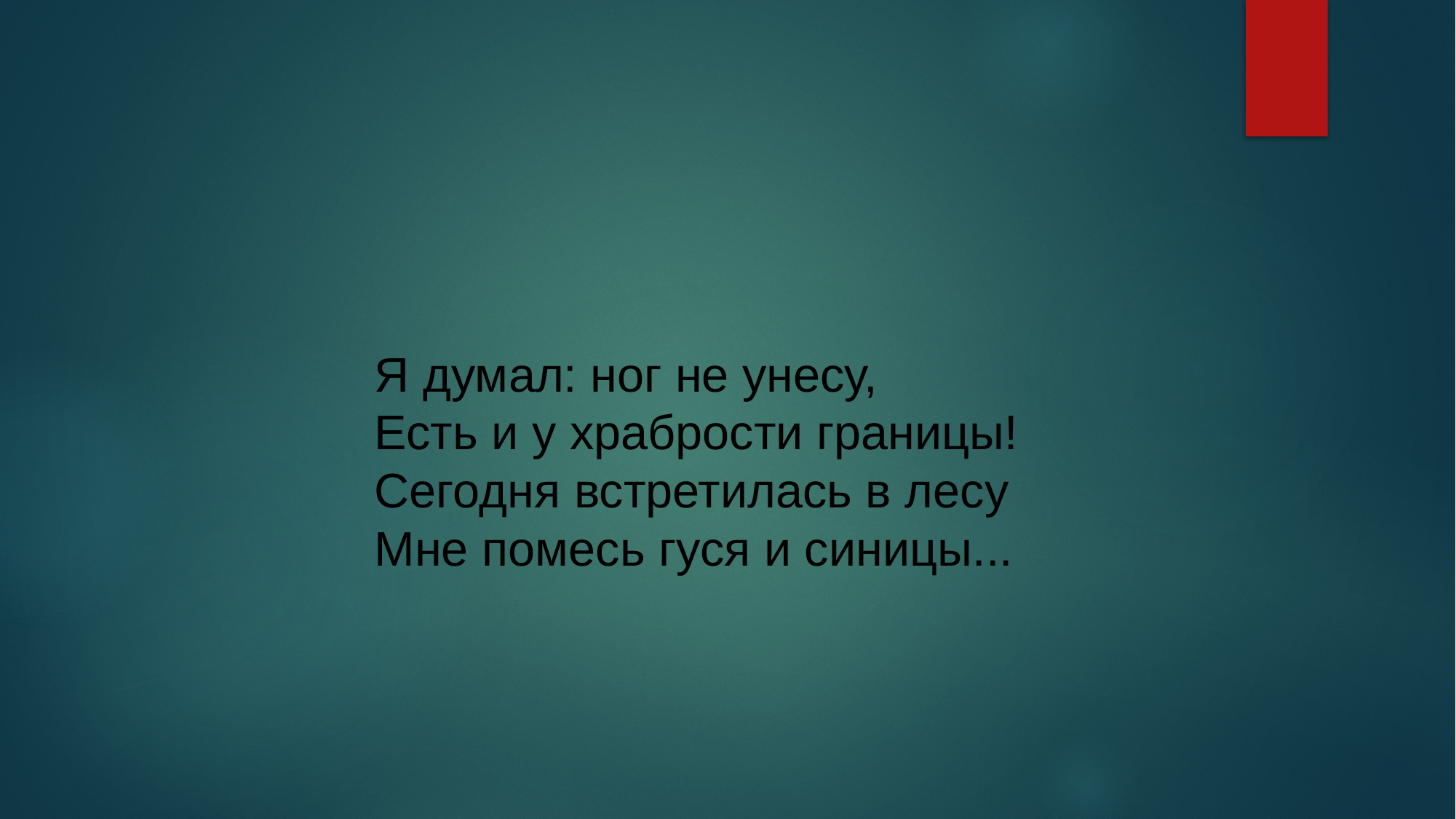

Я думал: ног не унесу,
Есть и у храбрости границы!
Сегодня встретилась в лесу
Мне помесь гуся и синицы...